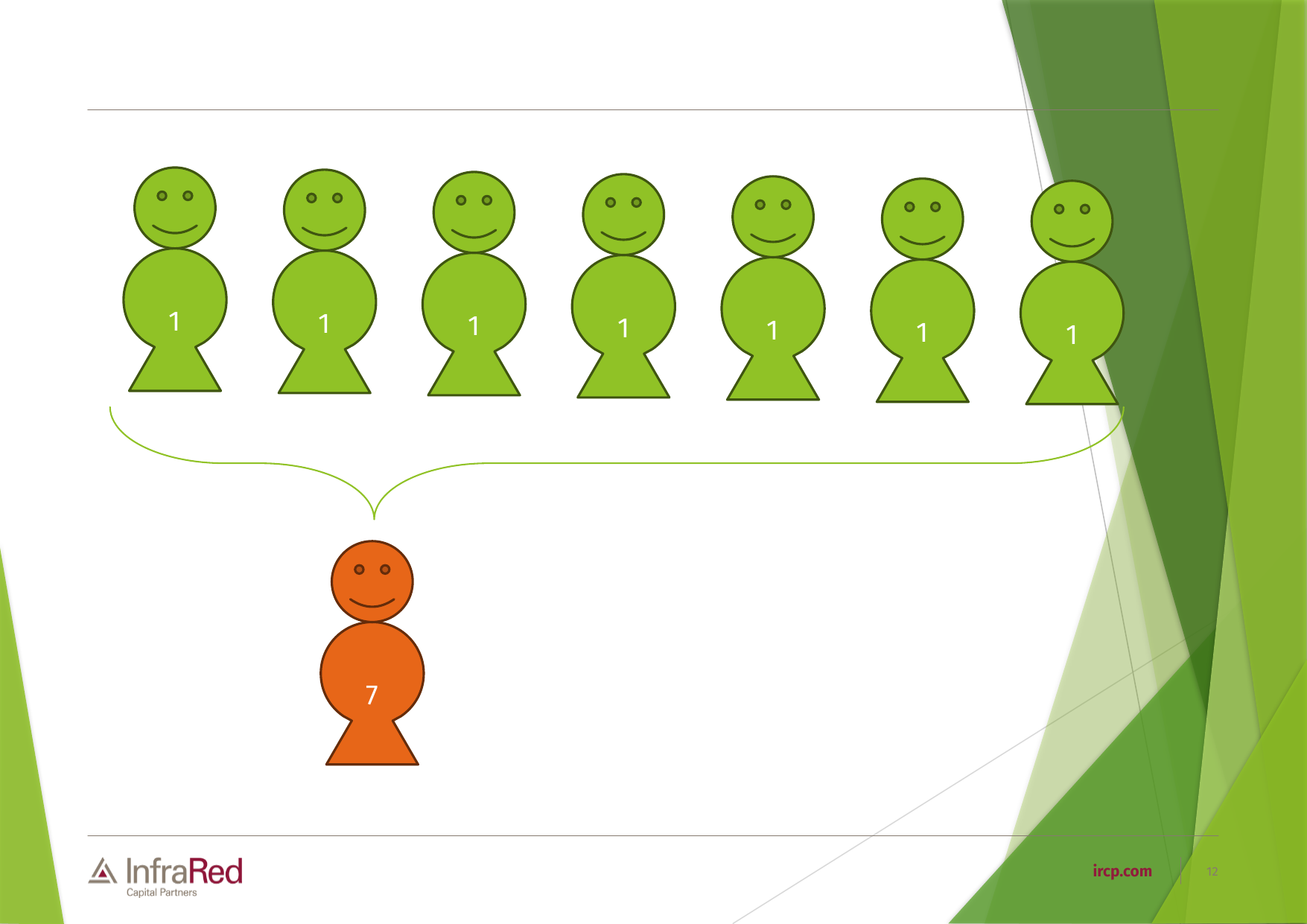

#

1

1

1

1

1

1

1

7